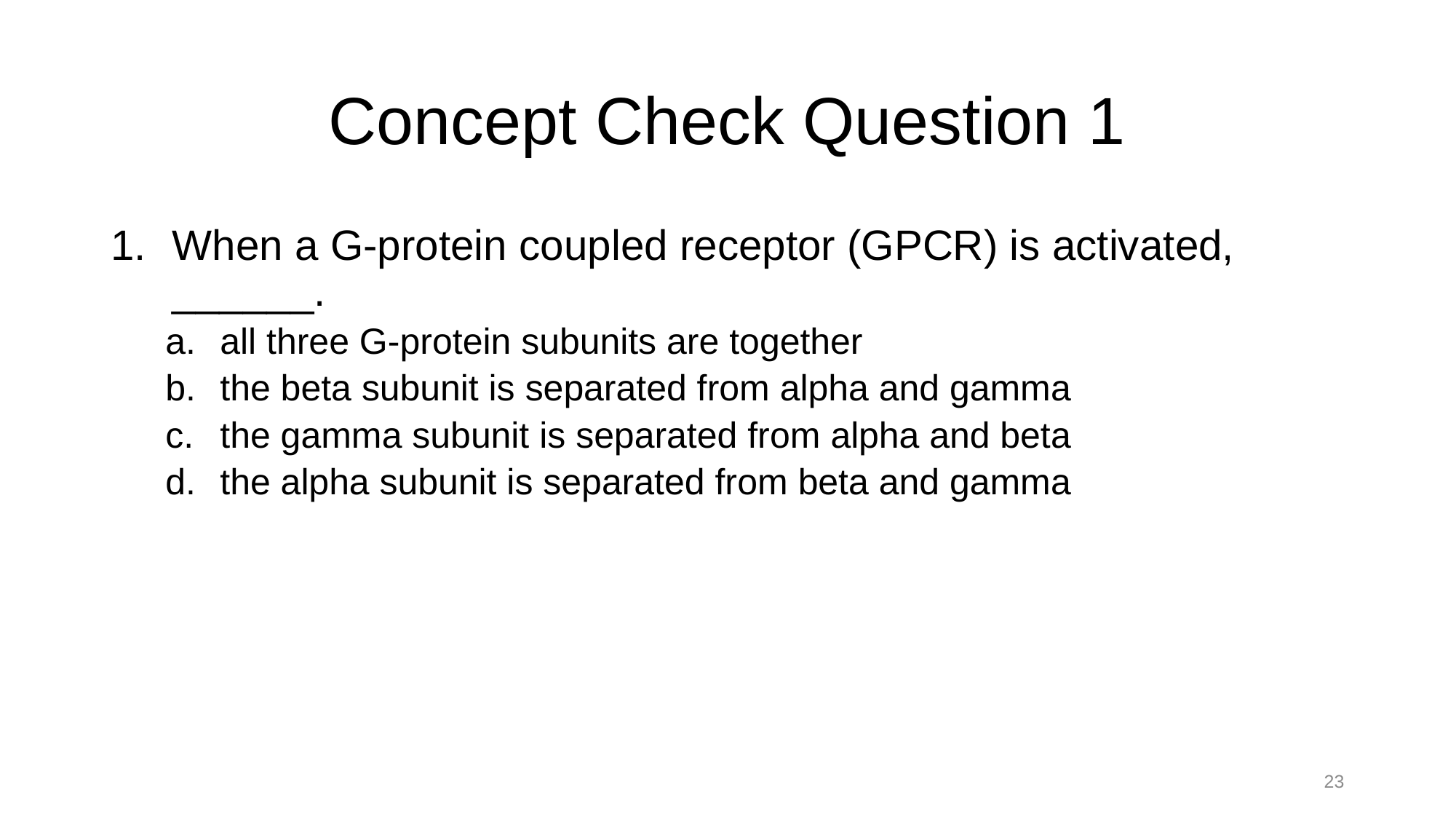

# Concept Check Question 1
When a G-protein coupled receptor (GPCR) is activated, ______.
all three G-protein subunits are together
the beta subunit is separated from alpha and gamma
the gamma subunit is separated from alpha and beta
the alpha subunit is separated from beta and gamma

23